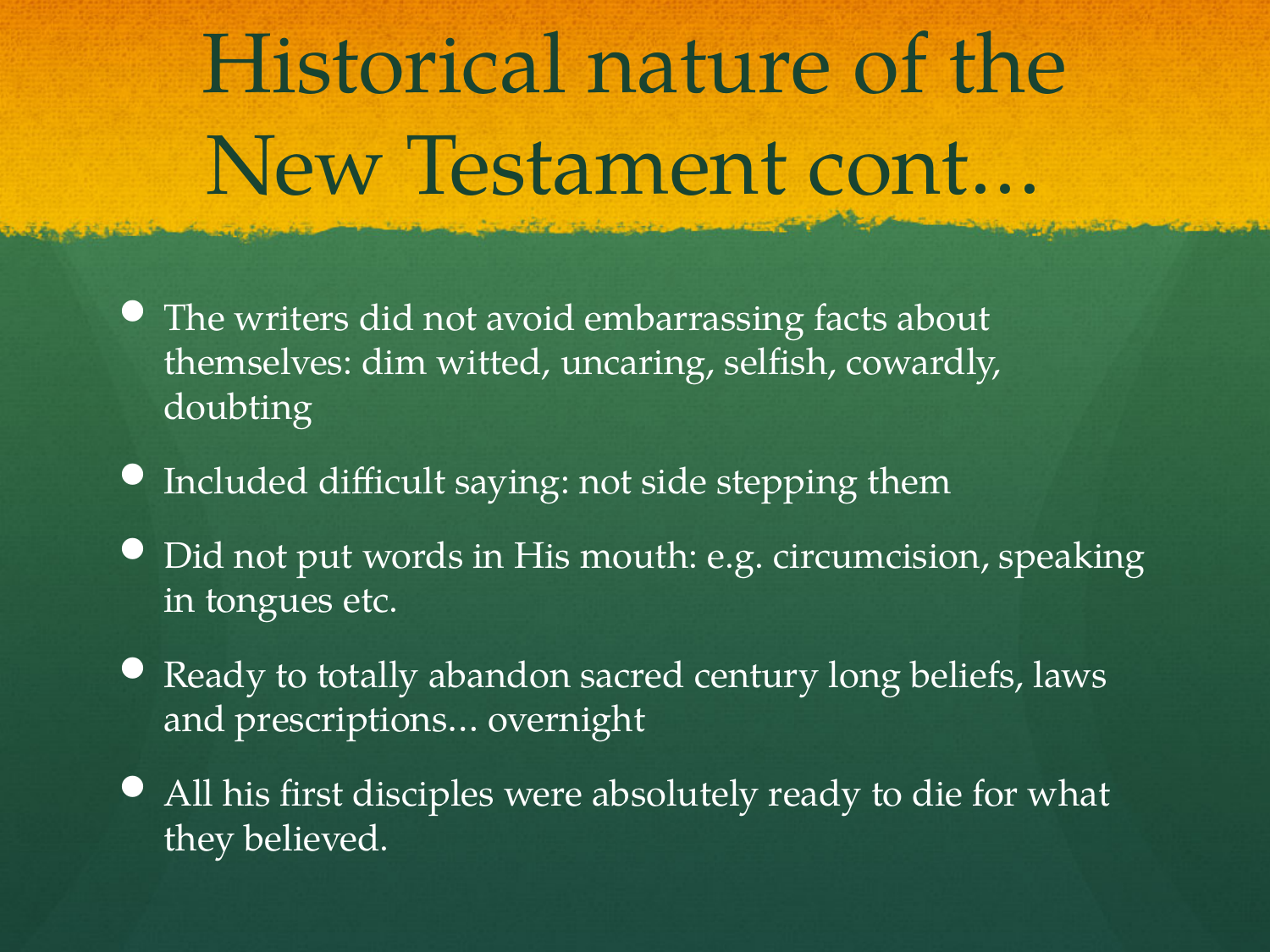

# Historical nature of the New Testament cont…
The writers did not avoid embarrassing facts about themselves: dim witted, uncaring, selfish, cowardly, doubting
Included difficult saying: not side stepping them
Did not put words in His mouth: e.g. circumcision, speaking in tongues etc.
Ready to totally abandon sacred century long beliefs, laws and prescriptions… overnight
All his first disciples were absolutely ready to die for what they believed.